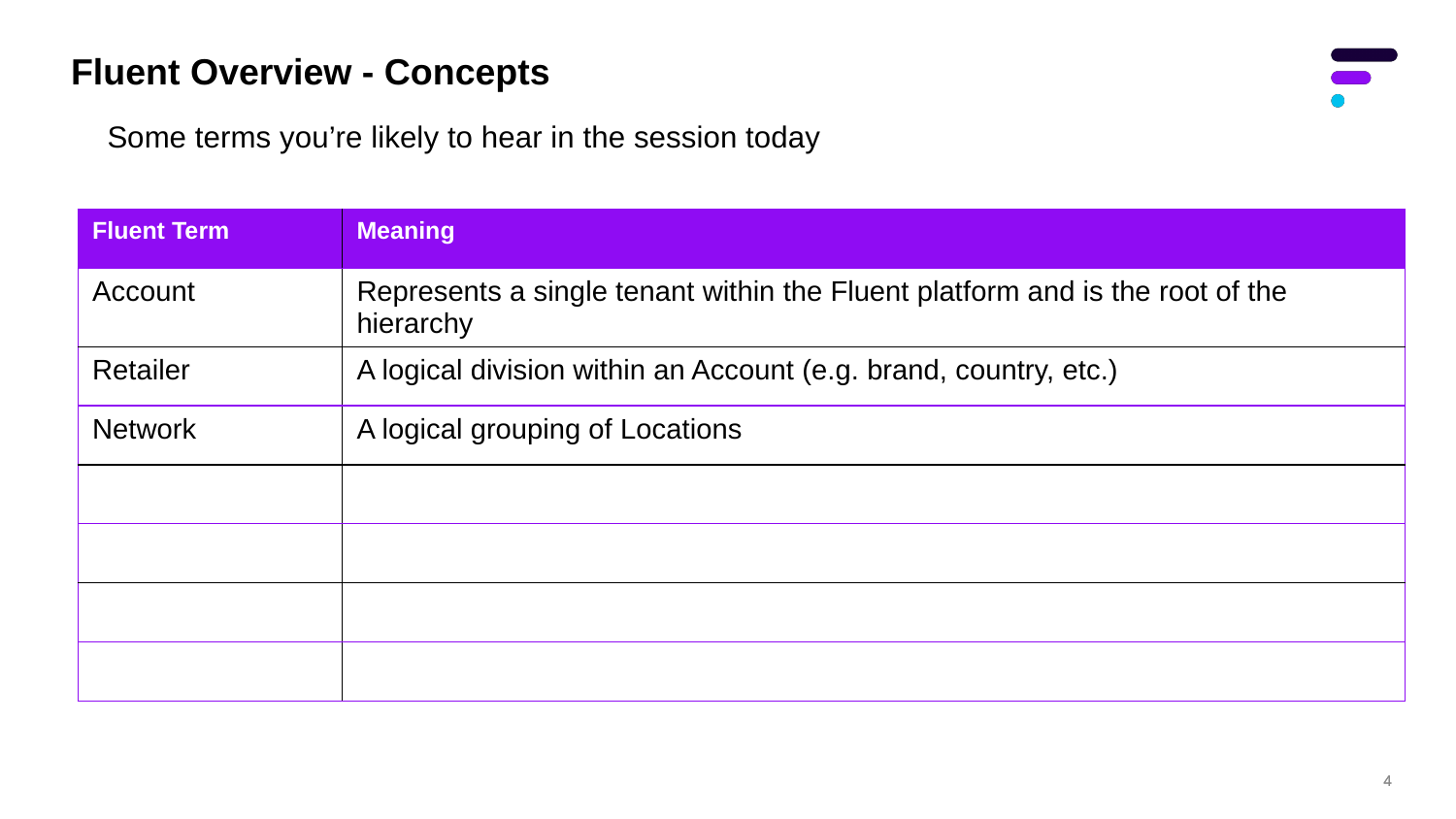

# Fluent Overview - Concepts
Some terms you’re likely to hear in the session today
| Fluent Term | Meaning |
| --- | --- |
| Account | Represents a single tenant within the Fluent platform and is the root of the hierarchy |
| Retailer | A logical division within an Account (e.g. brand, country, etc.) |
| Network | A logical grouping of Locations |
|  |  |
|  |  |
|  |  |
|  |  |